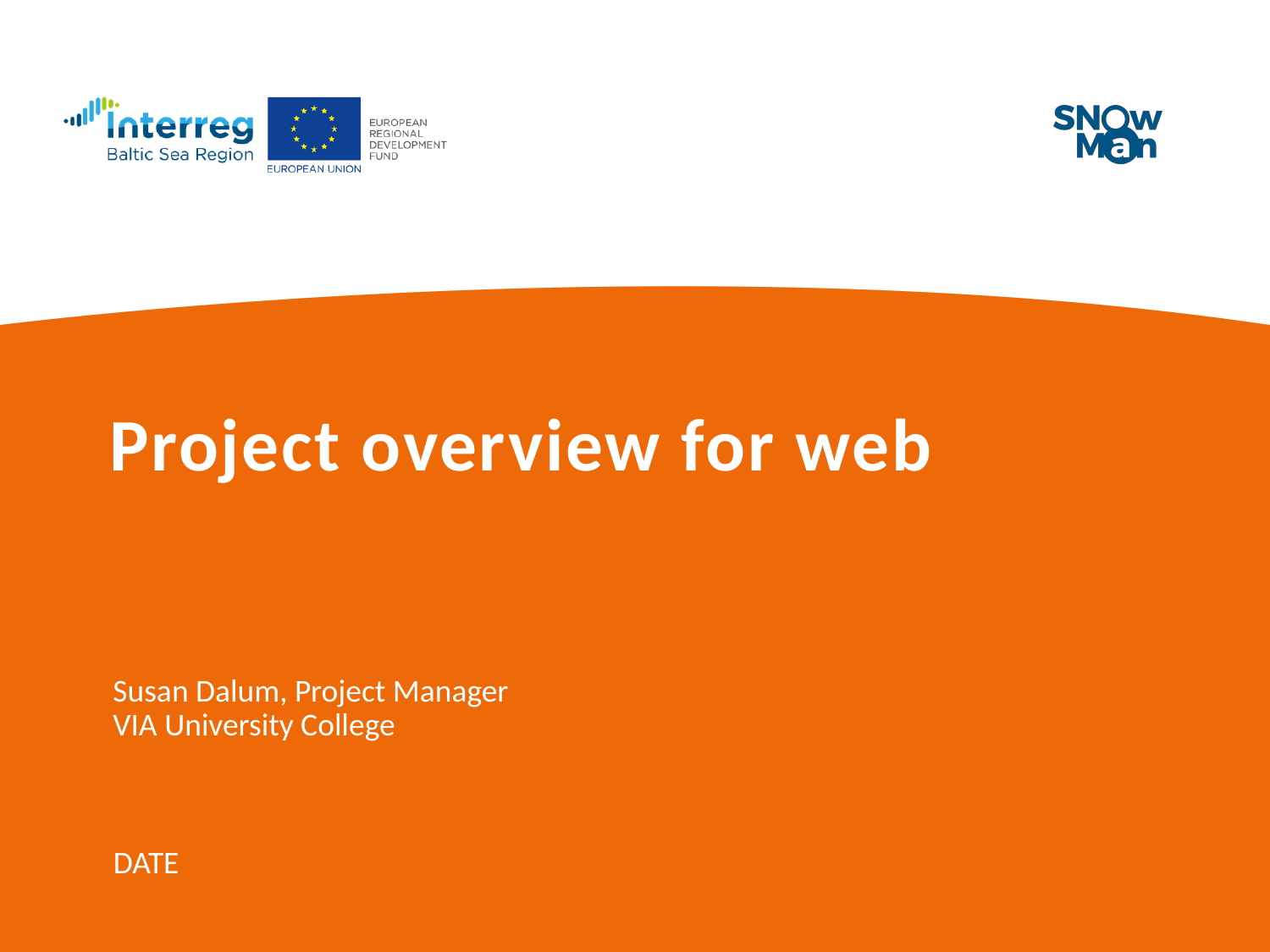

Project overview for web

Susan Dalum, Project Manager
VIA University College

DATE